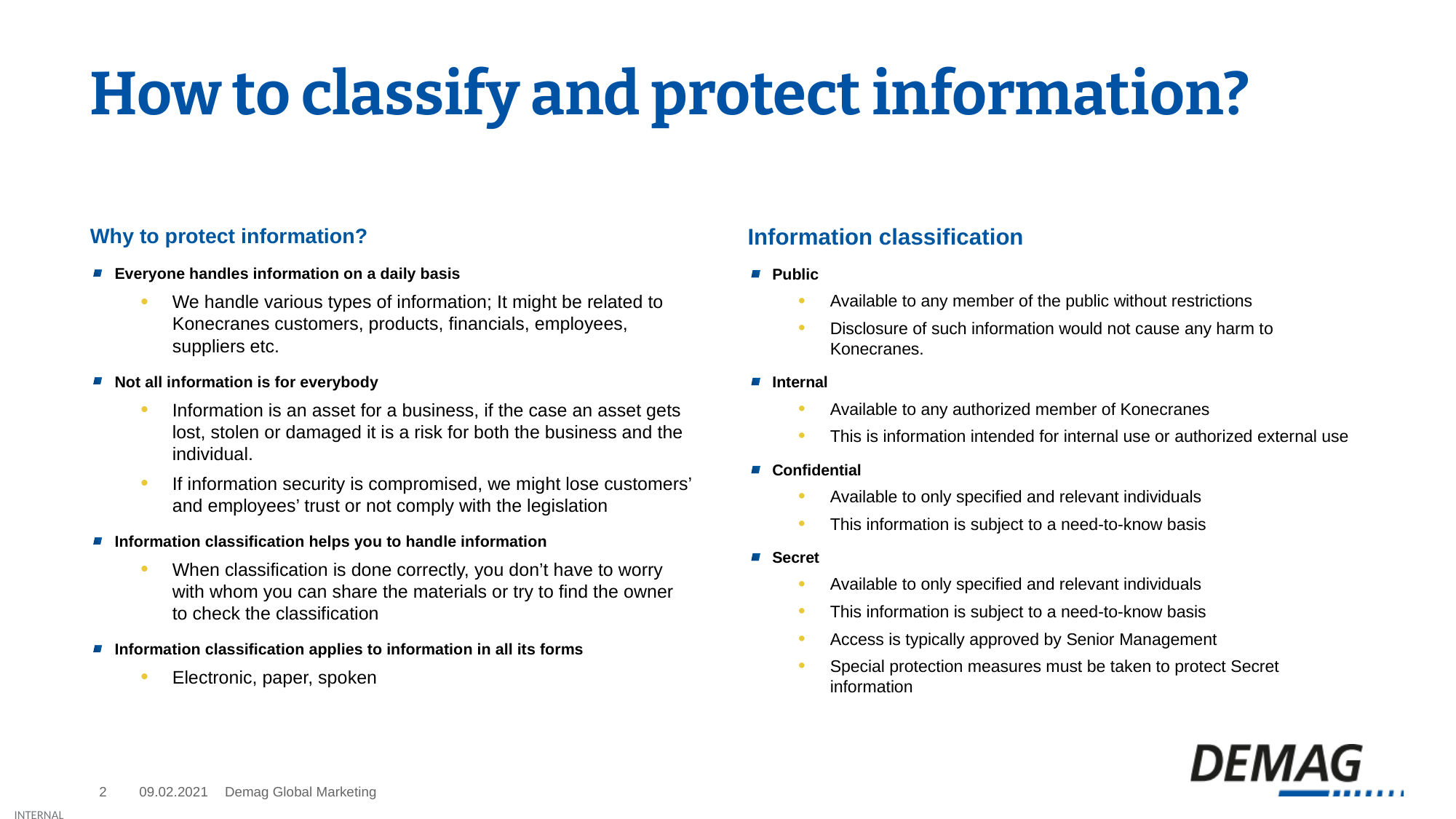

# How to classify and protect information?

Why to protect information?
Everyone handles information on a daily basis
We handle various types of information; It might be related to Konecranes customers, products, financials, employees, suppliers etc.
Not all information is for everybody
Information is an asset for a business, if the case an asset gets lost, stolen or damaged it is a risk for both the business and the individual.
If information security is compromised, we might lose customers’ and employees’ trust or not comply with the legislation
Information classification helps you to handle information
When classification is done correctly, you don’t have to worry with whom you can share the materials or try to find the owner to check the classification
Information classification applies to information in all its forms
Electronic, paper, spoken
Information classification
Public
Available to any member of the public without restrictions
Disclosure of such information would not cause any harm to Konecranes.
Internal
Available to any authorized member of Konecranes
This is information intended for internal use or authorized external use
Confidential
Available to only specified and relevant individuals
This information is subject to a need-to-know basis
Secret
Available to only specified and relevant individuals
This information is subject to a need-to-know basis
Access is typically approved by Senior Management
Special protection measures must be taken to protect Secret information

2
09.02.2021
Demag Global Marketing